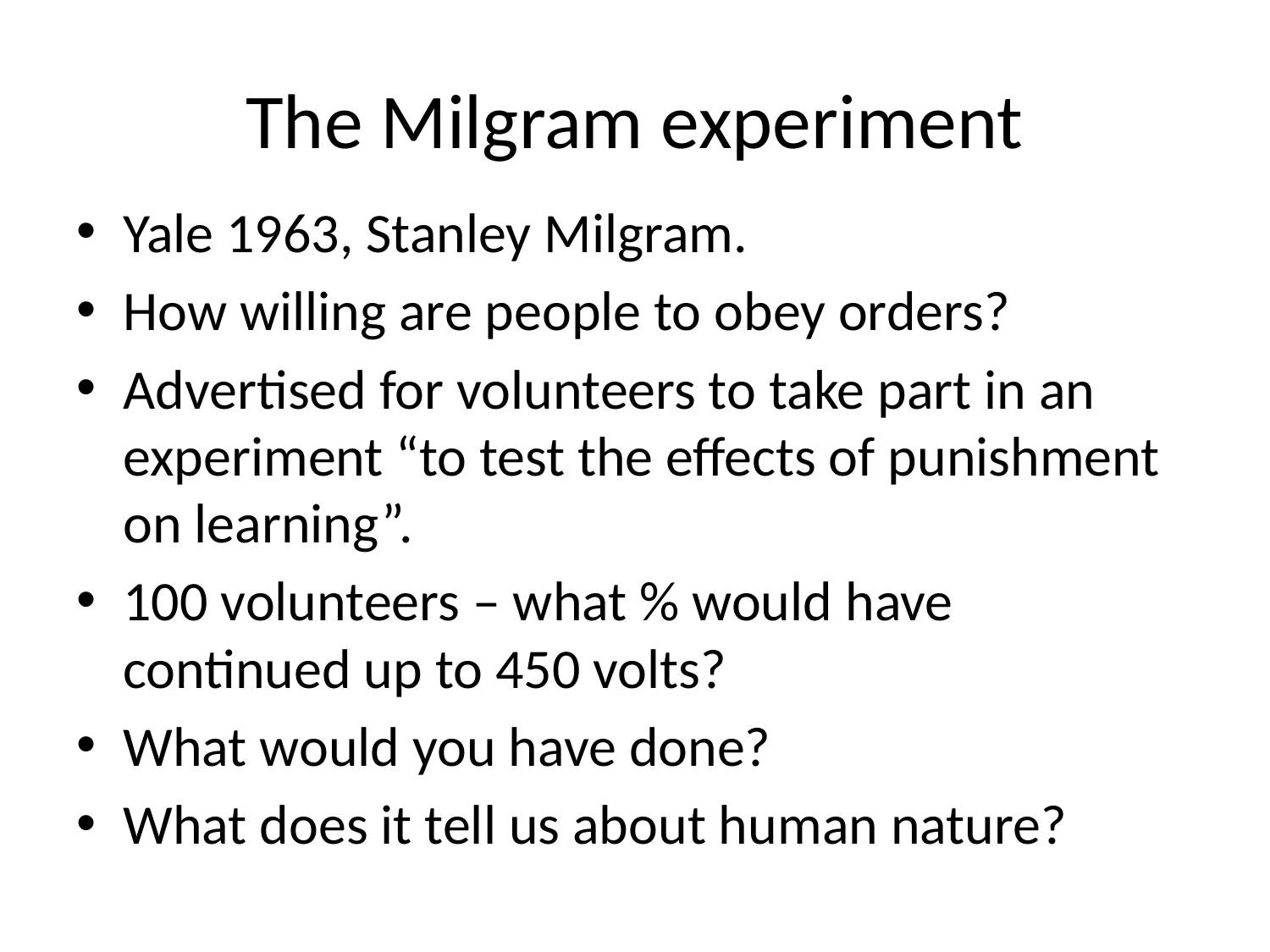

# The Milgram experiment
Yale 1963, Stanley Milgram.
How willing are people to obey orders?
Advertised for volunteers to take part in an experiment “to test the effects of punishment on learning”.
100 volunteers – what % would have continued up to 450 volts?
What would you have done?
What does it tell us about human nature?